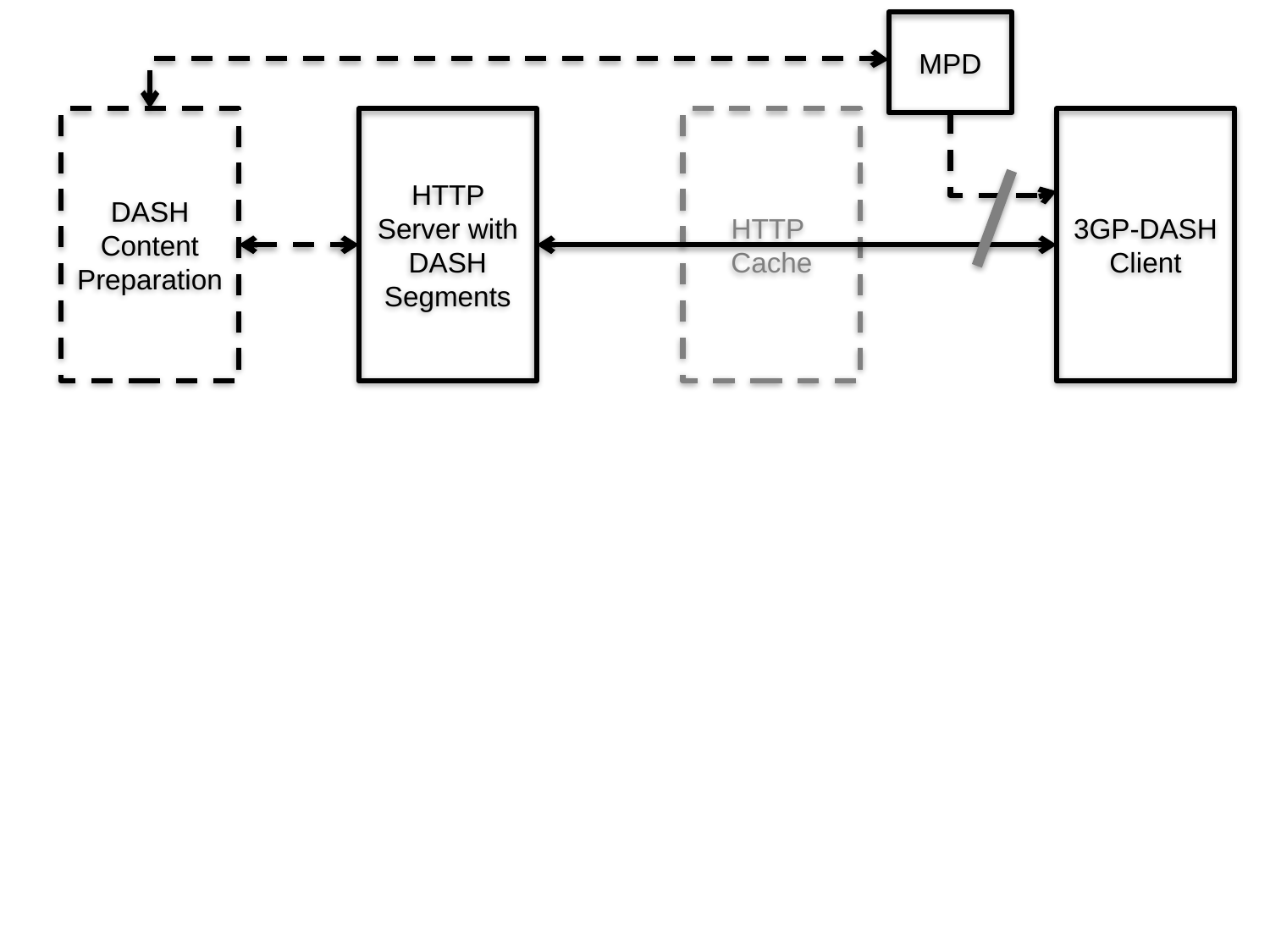

MPD
DASH
Content
Preparation
HTTP Server with DASH Segments
HTTP
Cache
3GP-DASH
Client